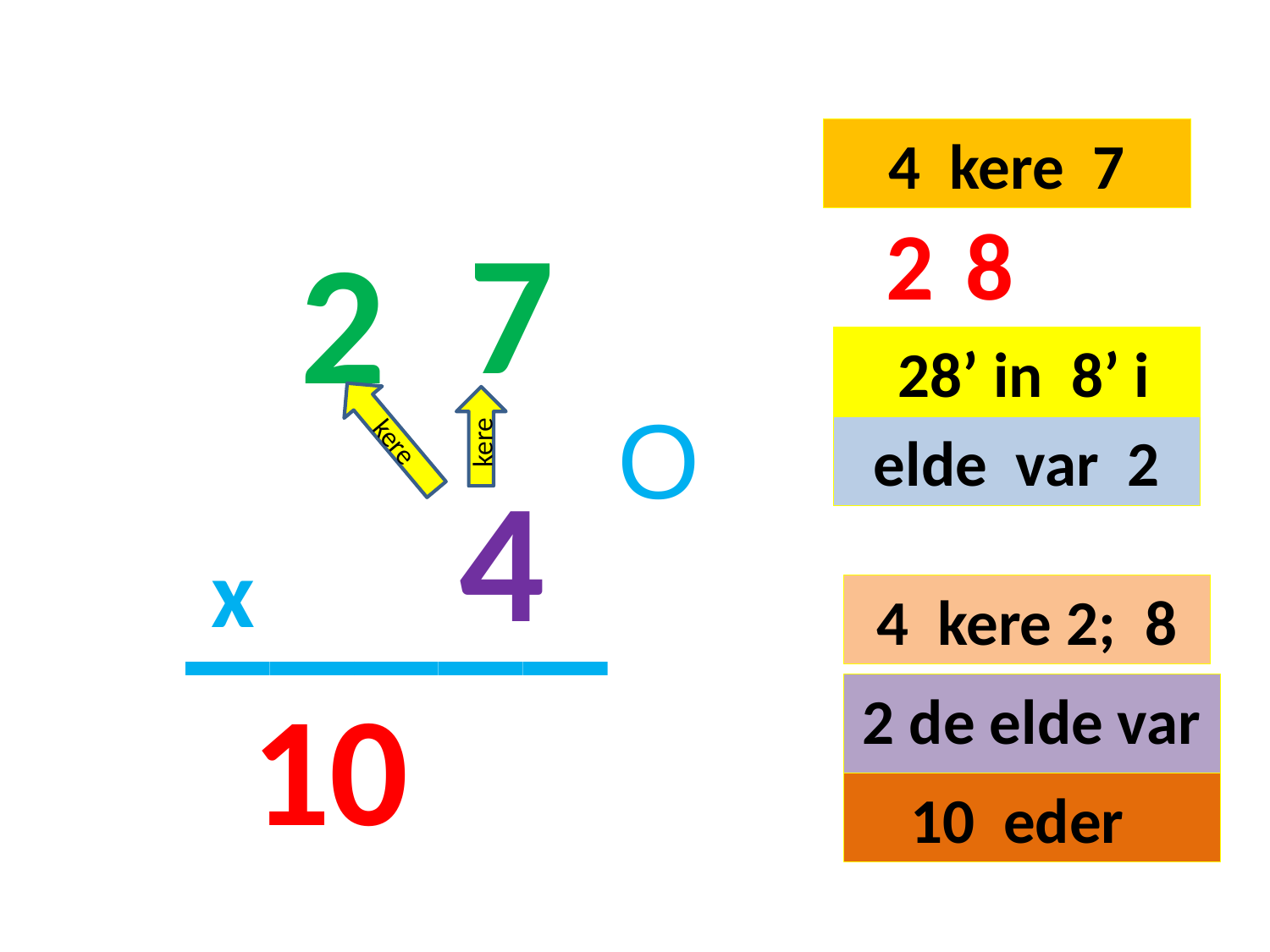

4  kere  7
7
2
8
2
#

 28’ in  8’ i
kere
kere
O
elde  var  2

4
_____

x
4  kere 2;  8
10
2 de elde var
10  eder